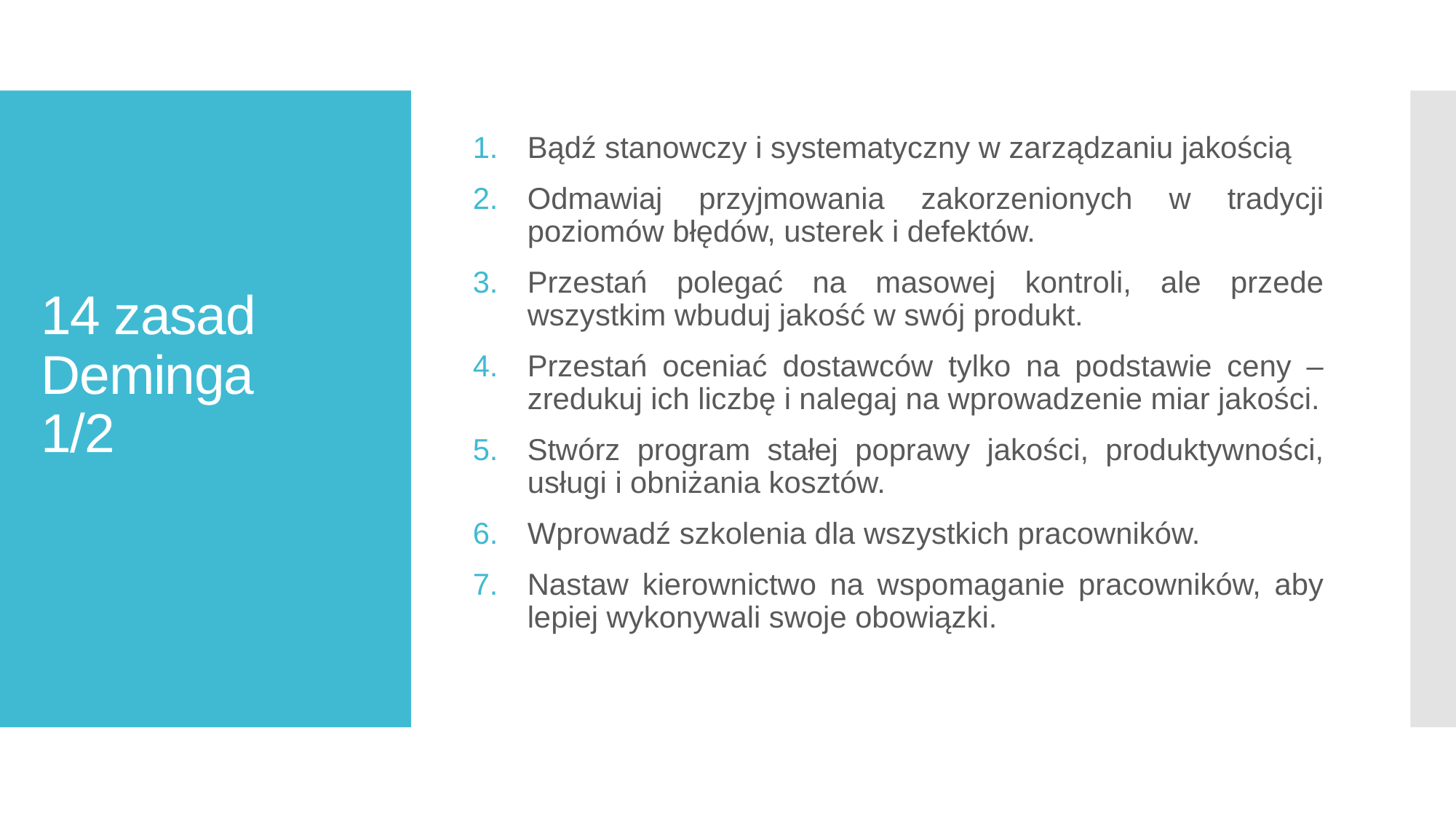

Bądź stanowczy i systematyczny w zarządzaniu jakością
Odmawiaj przyjmowania zakorzenionych w tradycji poziomów błędów, usterek i defektów.
Przestań polegać na masowej kontroli, ale przede wszystkim wbuduj jakość w swój produkt.
Przestań oceniać dostawców tylko na podstawie ceny – zredukuj ich liczbę i nalegaj na wprowadzenie miar jakości.
Stwórz program stałej poprawy jakości, produktywności, usługi i obniżania kosztów.
Wprowadź szkolenia dla wszystkich pracowników.
Nastaw kierownictwo na wspomaganie pracowników, aby lepiej wykonywali swoje obowiązki.

# 14 zasad Deminga 1/2